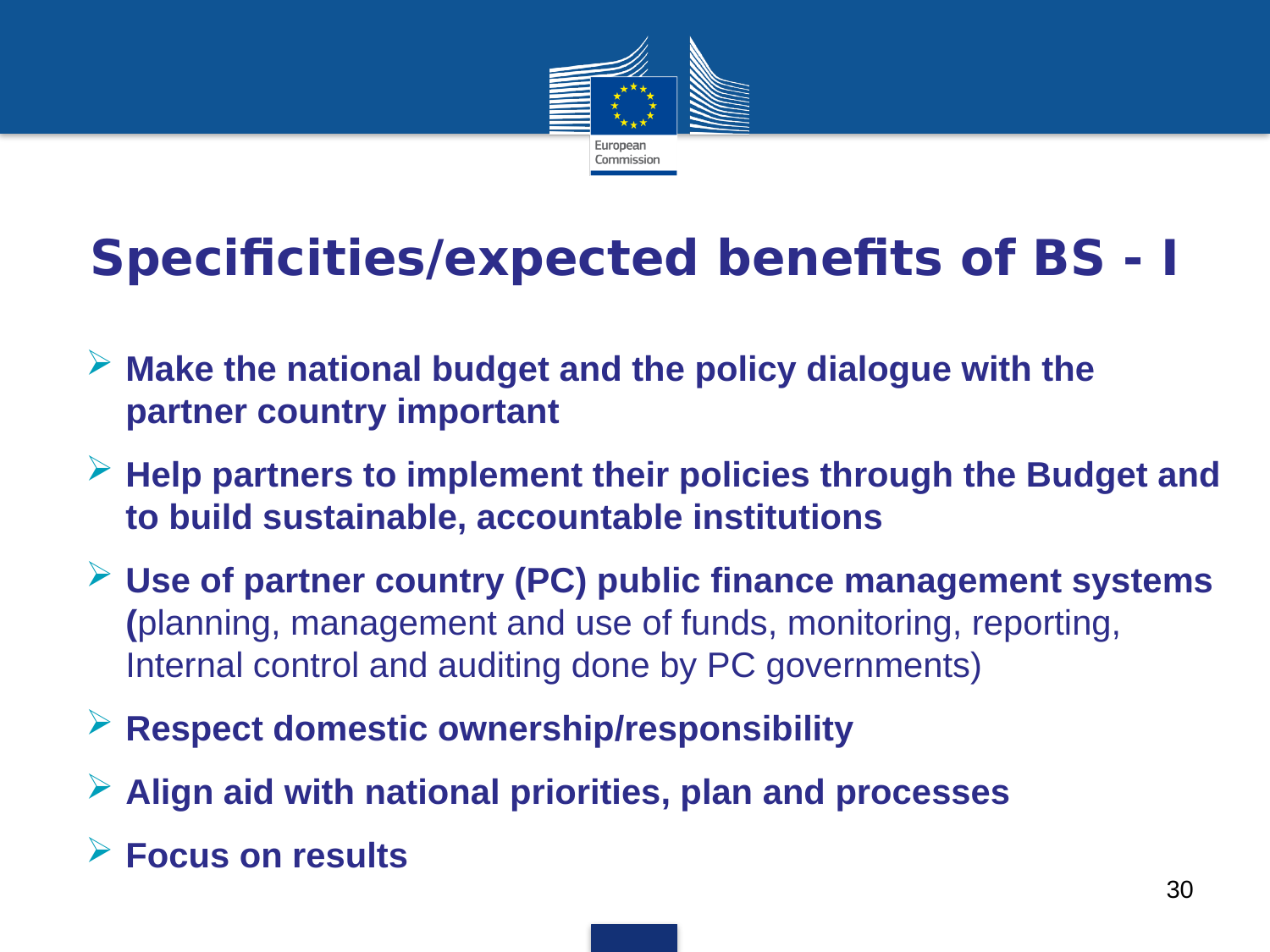

# Specificities/expected benefits of BS - I

Make the national budget and the policy dialogue with the partner country important
Help partners to implement their policies through the Budget and to build sustainable, accountable institutions
Use of partner country (PC) public finance management systems (planning, management and use of funds, monitoring, reporting, Internal control and auditing done by PC governments)
Respect domestic ownership/responsibility
Align aid with national priorities, plan and processes
Focus on results
30